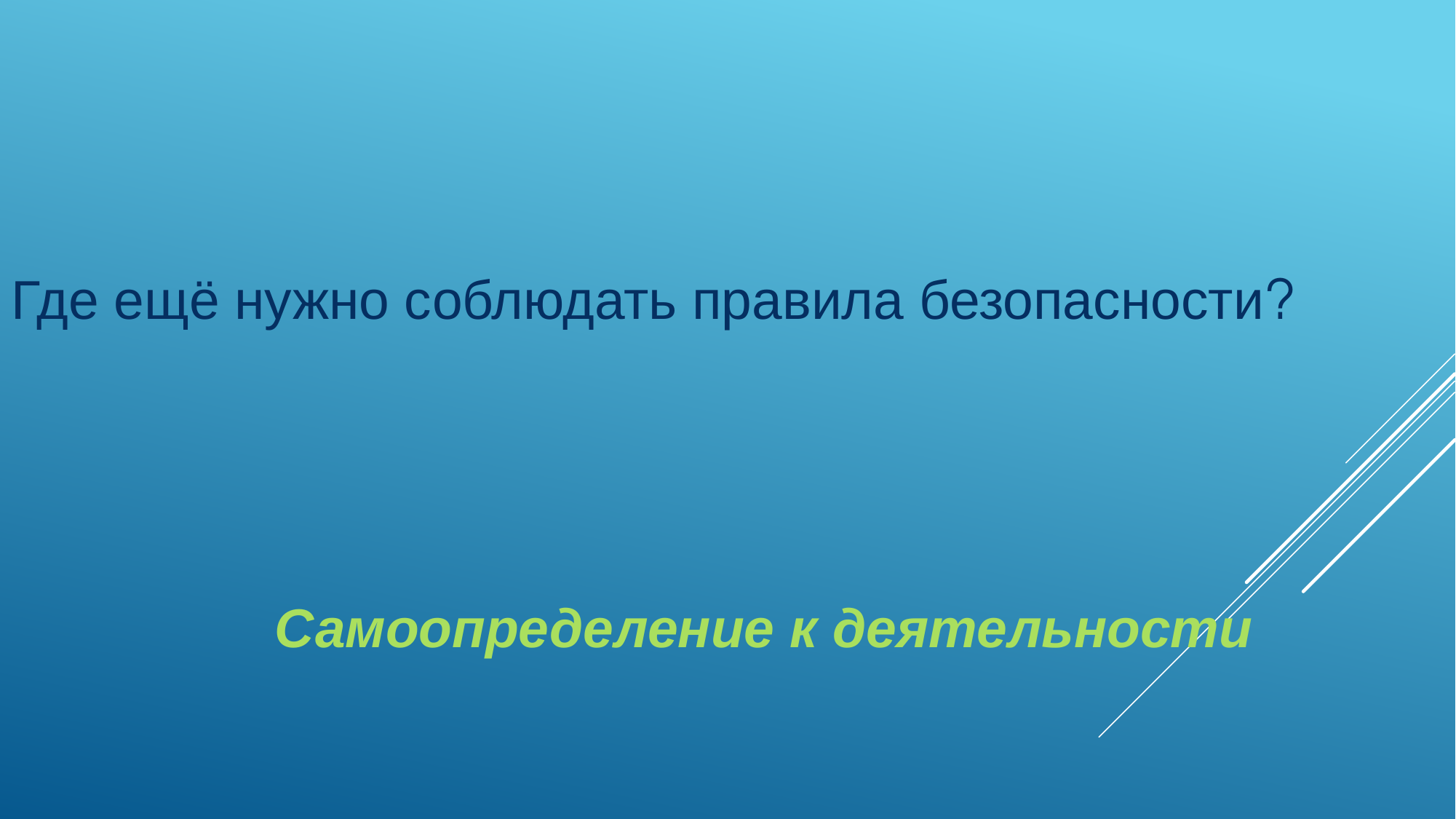

Где ещё нужно соблюдать правила безопасности?
# Самоопределение к деятельности